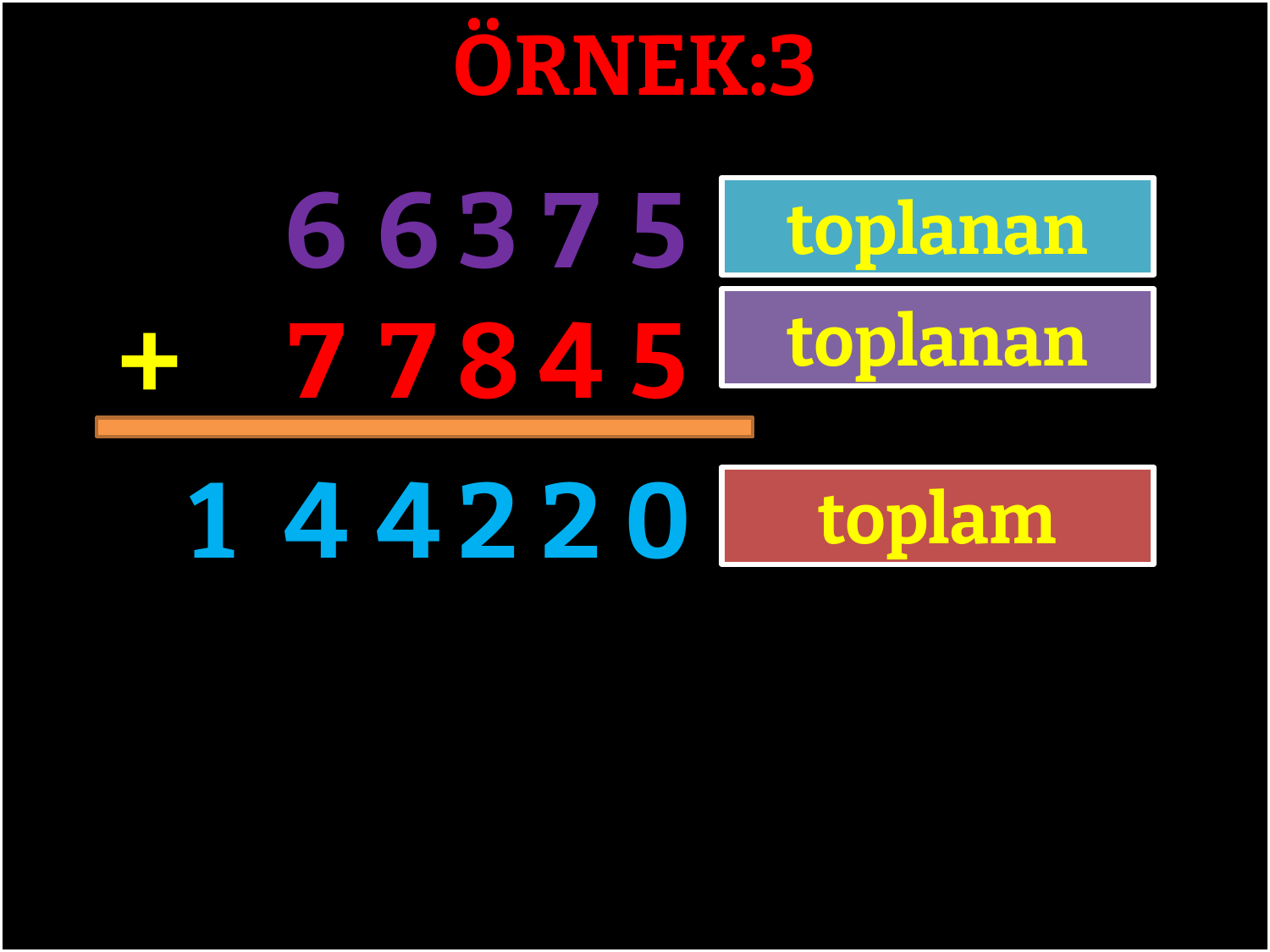

ÖRNEK:3
5
7
3
6
6
toplanan
+
5
4
8
7
7
toplanan
#

1
4
4
2
2
0
toplam